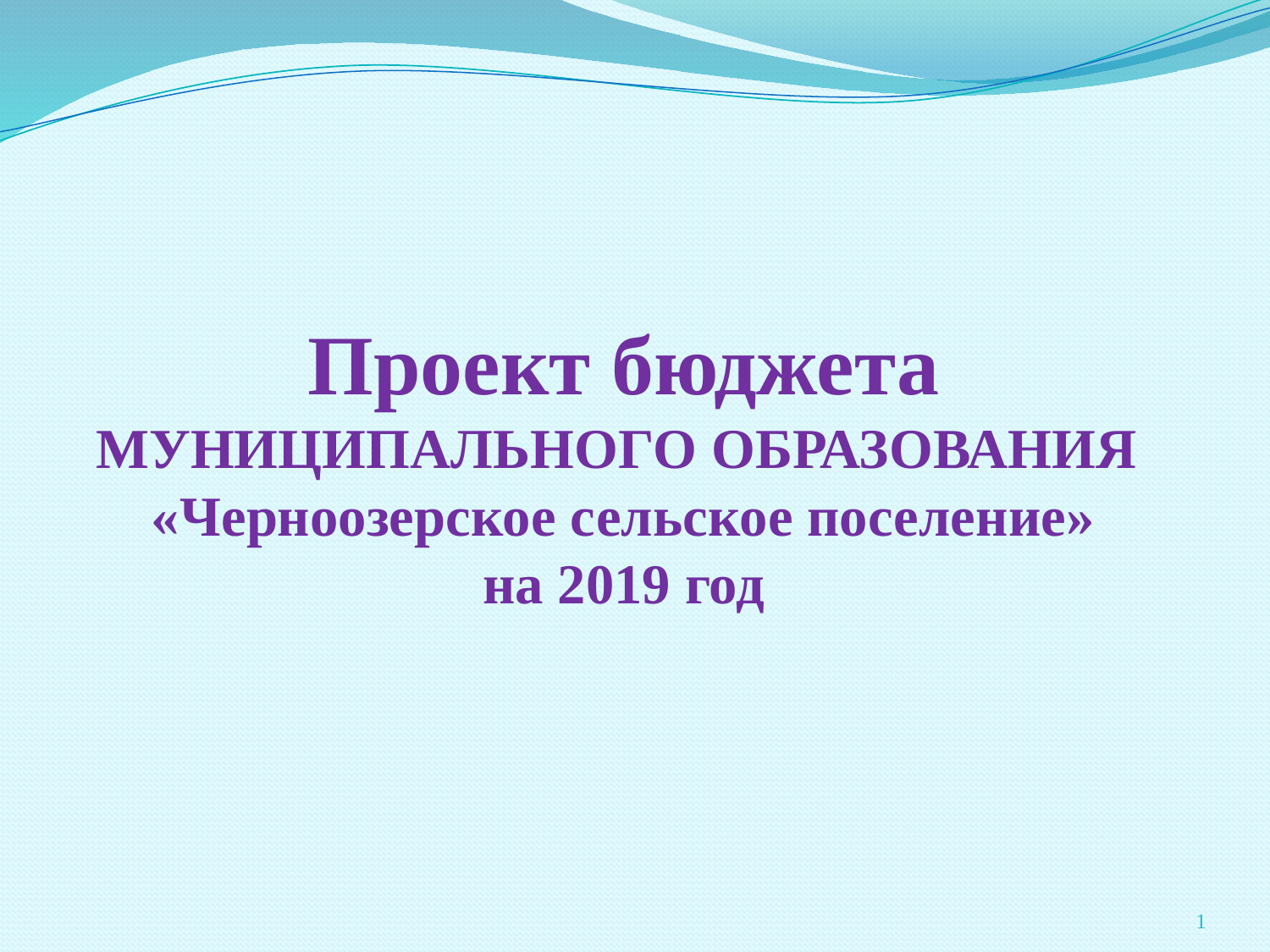

# Проект бюджета МУНИЦИПАЛЬНОГО ОБРАЗОВАНИЯ «Черноозерское сельское поселение» на 2019 год
1